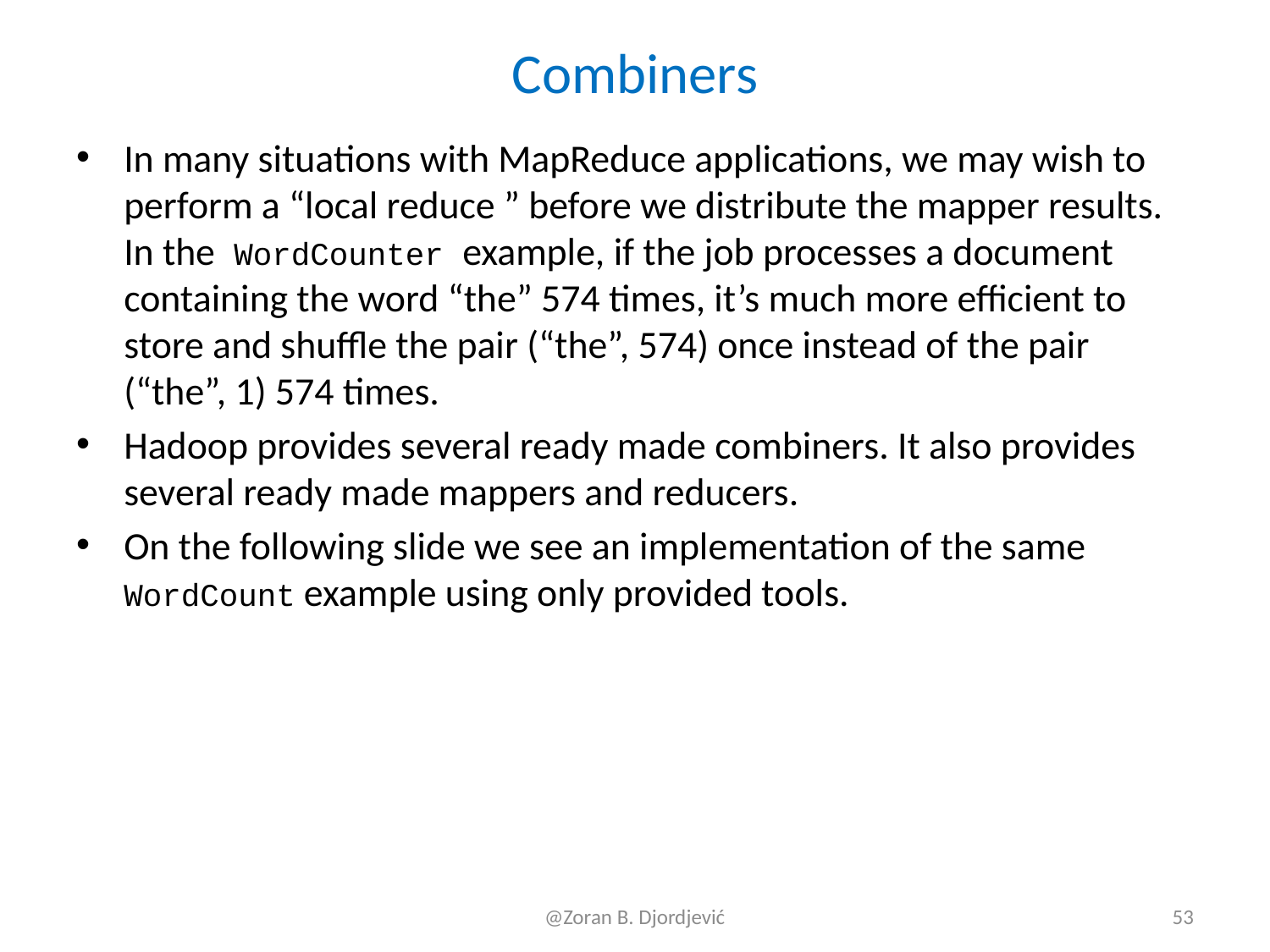

# Combiners
In many situations with MapReduce applications, we may wish to perform a “local reduce ” before we distribute the mapper results. In the WordCounter example, if the job processes a document containing the word “the” 574 times, it’s much more efficient to store and shuffle the pair (“the”, 574) once instead of the pair (“the”, 1) 574 times.
Hadoop provides several ready made combiners. It also provides several ready made mappers and reducers.
On the following slide we see an implementation of the same WordCount example using only provided tools.
@Zoran B. Djordjević
53